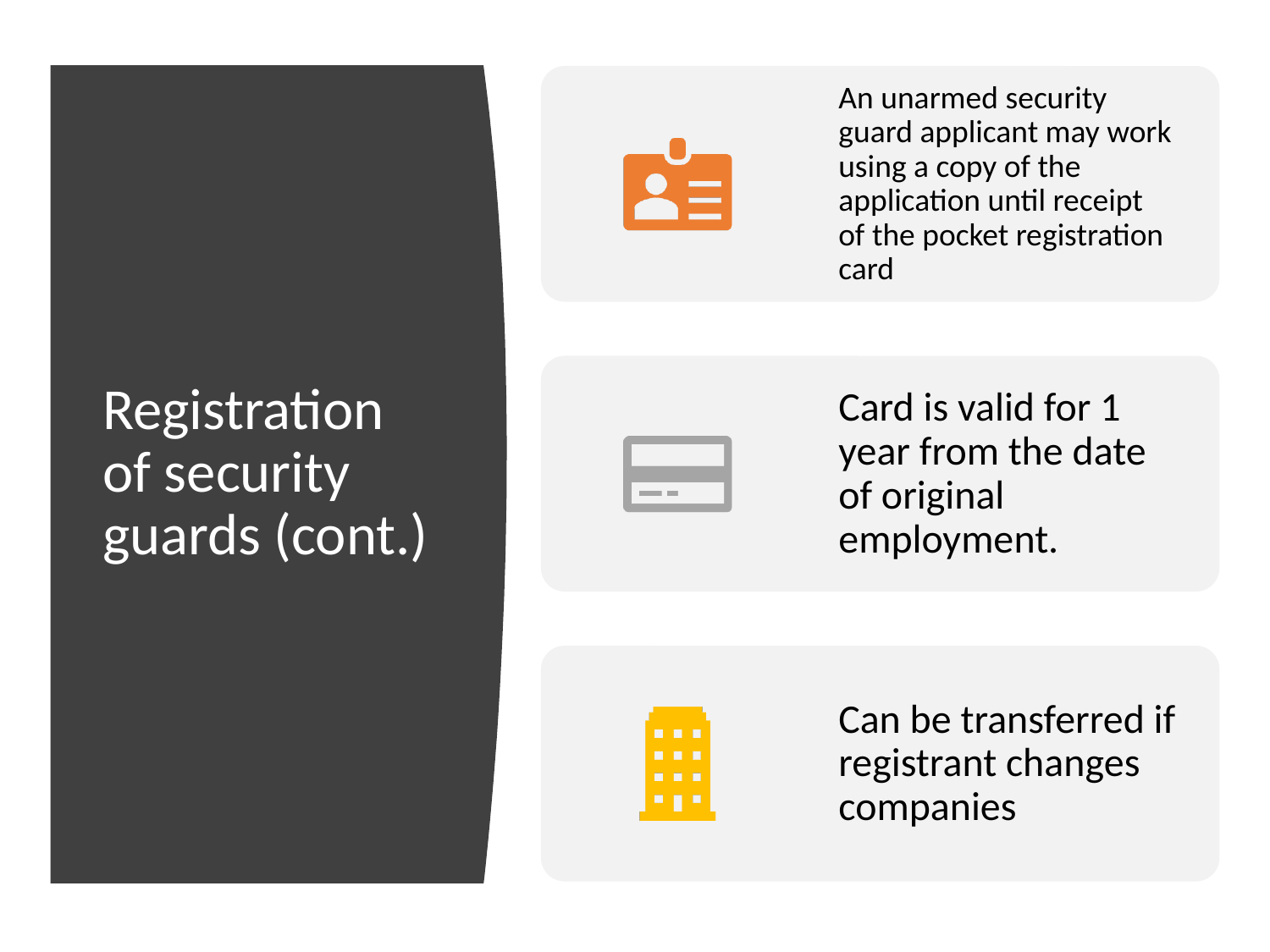

An unarmed security guard applicant may work using a copy of the application until receipt of the pocket registration card
Card is valid for 1 year from the date of original employment.
Can be transferred if registrant changes companies

# Registration of security guards (cont.)